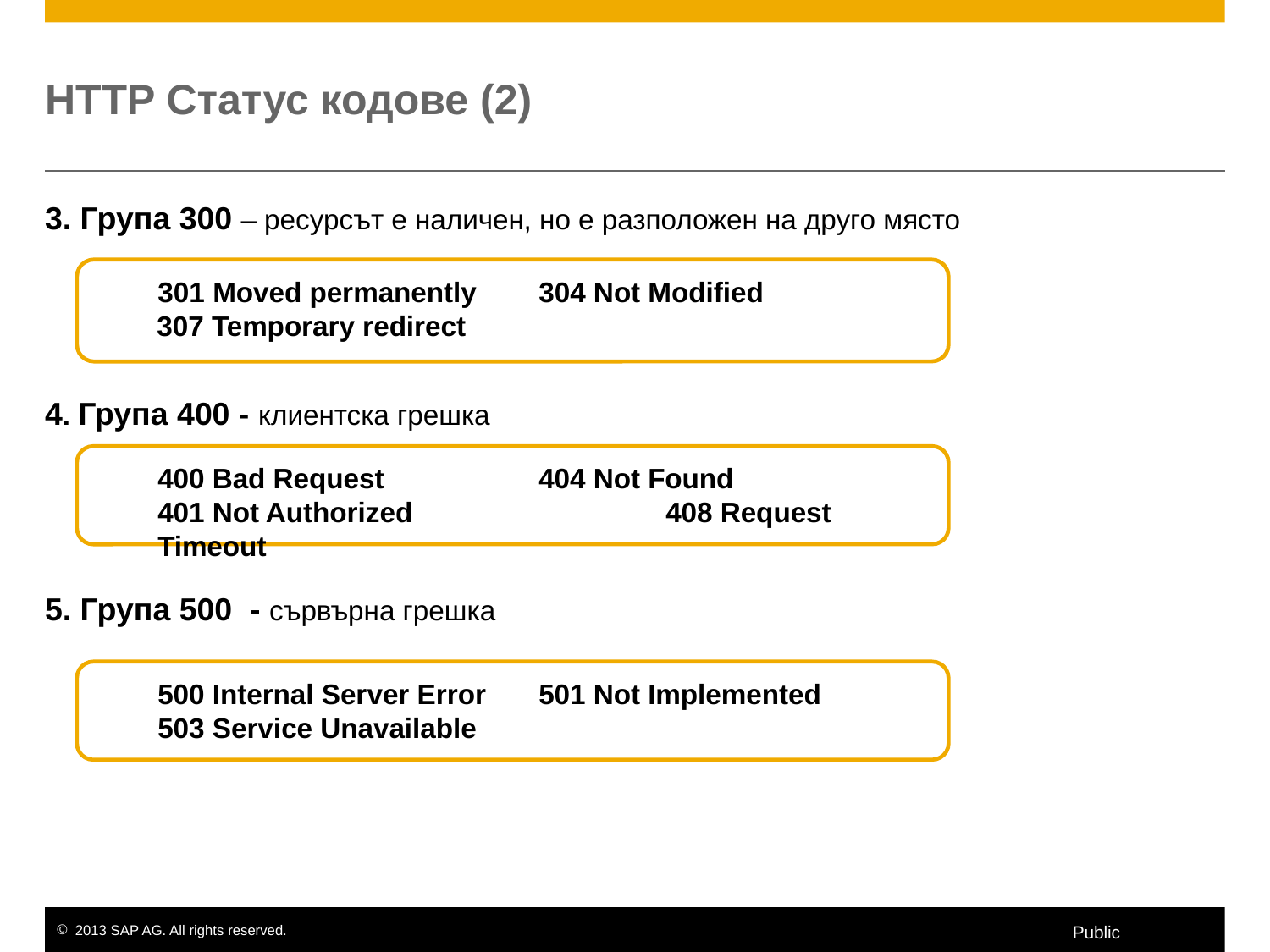

# HTTP Статус кодове (2)
3. Група 300 – ресурсът е наличен, но е разположен на друго място

4. Група 400 - клиентска грешка

5. Група 500  - сървърна грешка

301 Moved permanently 	304 Not Modified
        307 Temporary redirect
400 Bad Request		404 Not Found
401 Not Authorized		408 Request Timeout

500 Internal Server Error 	501 Not Implemented
503 Service Unavailable